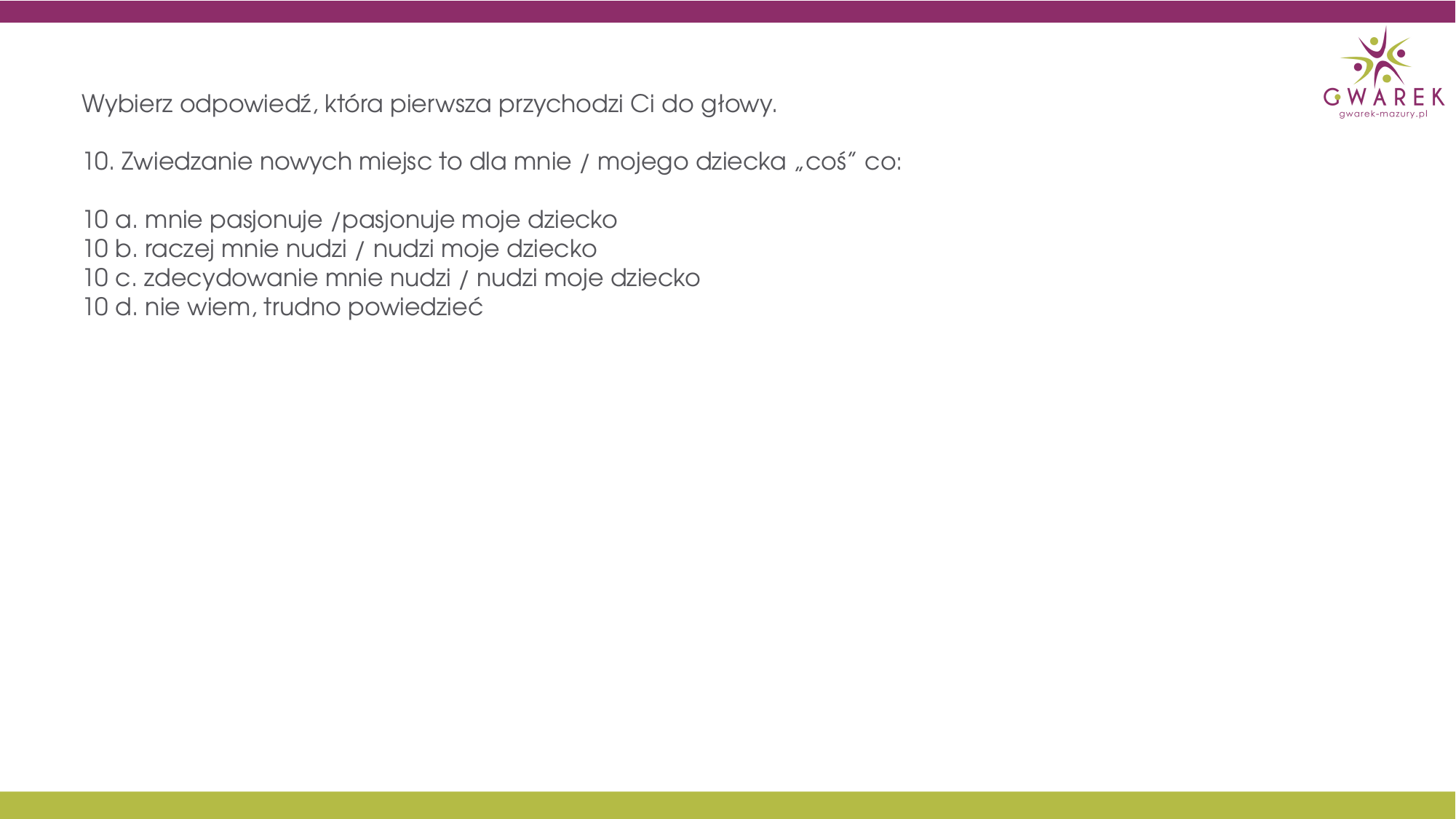

Wybierz odpowiedź, która pierwsza przychodzi Ci do głowy.

10. Zwiedzanie nowych miejsc to dla mnie / mojego dziecka „coś” co:

10 a. mnie pasjonuje /pasjonuje moje dziecko
10 b. raczej mnie nudzi / nudzi moje dziecko
10 c. zdecydowanie mnie nudzi / nudzi moje dziecko
10 d. nie wiem, trudno powiedzieć